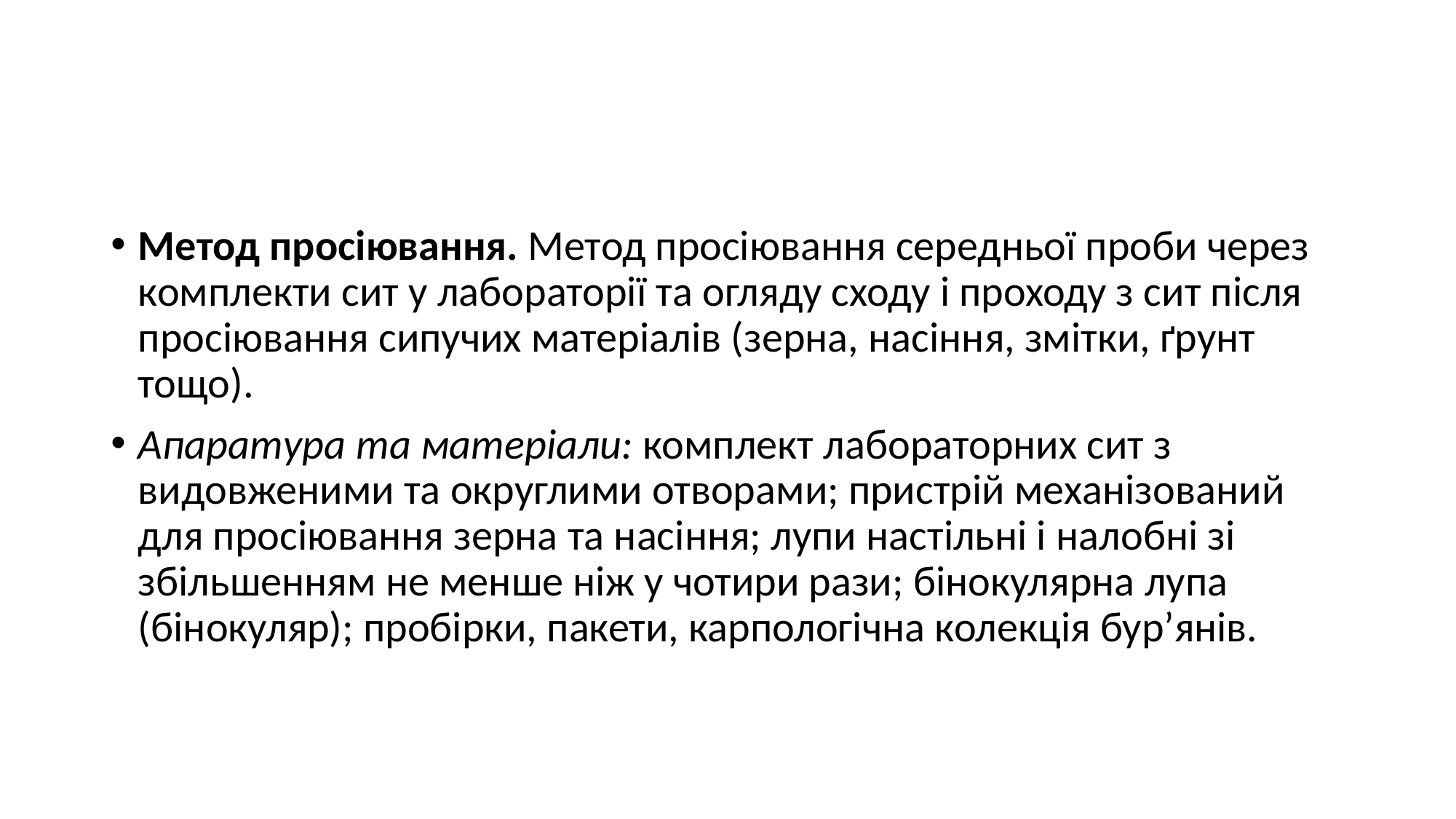

#
Метод просіювання. Метод просіювання середньої проби через комплекти сит у лабораторії та огляду сходу і проходу з сит після просіювання сипучих матеріалів (зерна, насіння, змітки, ґрунт тощо).
Апаратура та матеріали: комплект лабораторних сит з видовженими та округлими отворами; пристрій механізований для просіювання зерна та насіння; лупи настільні і налобні зі збільшенням не менше ніж у чотири рази; бінокулярна лупа (бінокуляр); пробірки, пакети, карпологічна колекція бур’янів.